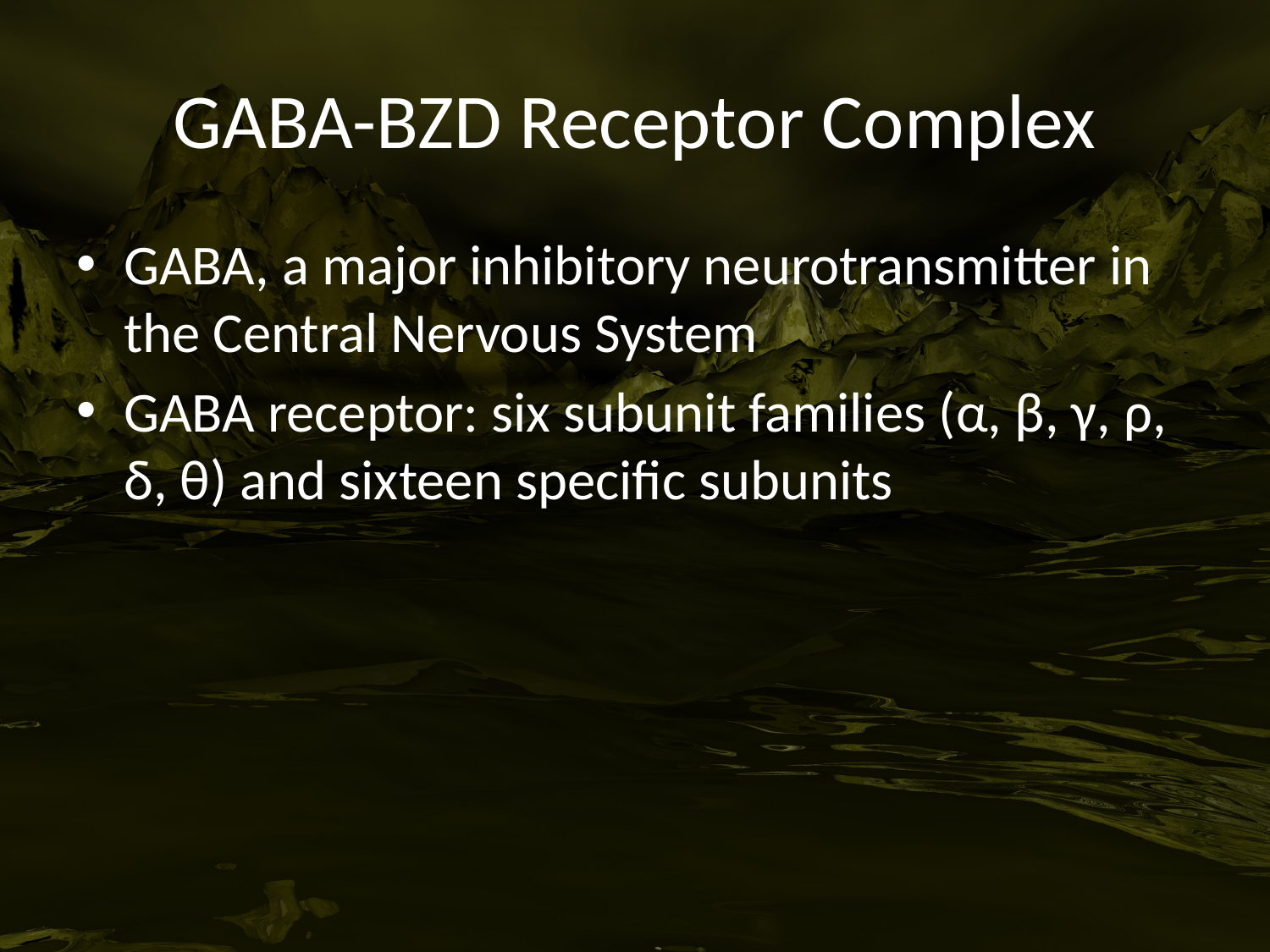

# GABA-BZD Receptor Complex
GABA, a major inhibitory neurotransmitter in the Central Nervous System
GABA receptor: six subunit families (α, β, γ, ρ, δ, θ) and sixteen specific subunits